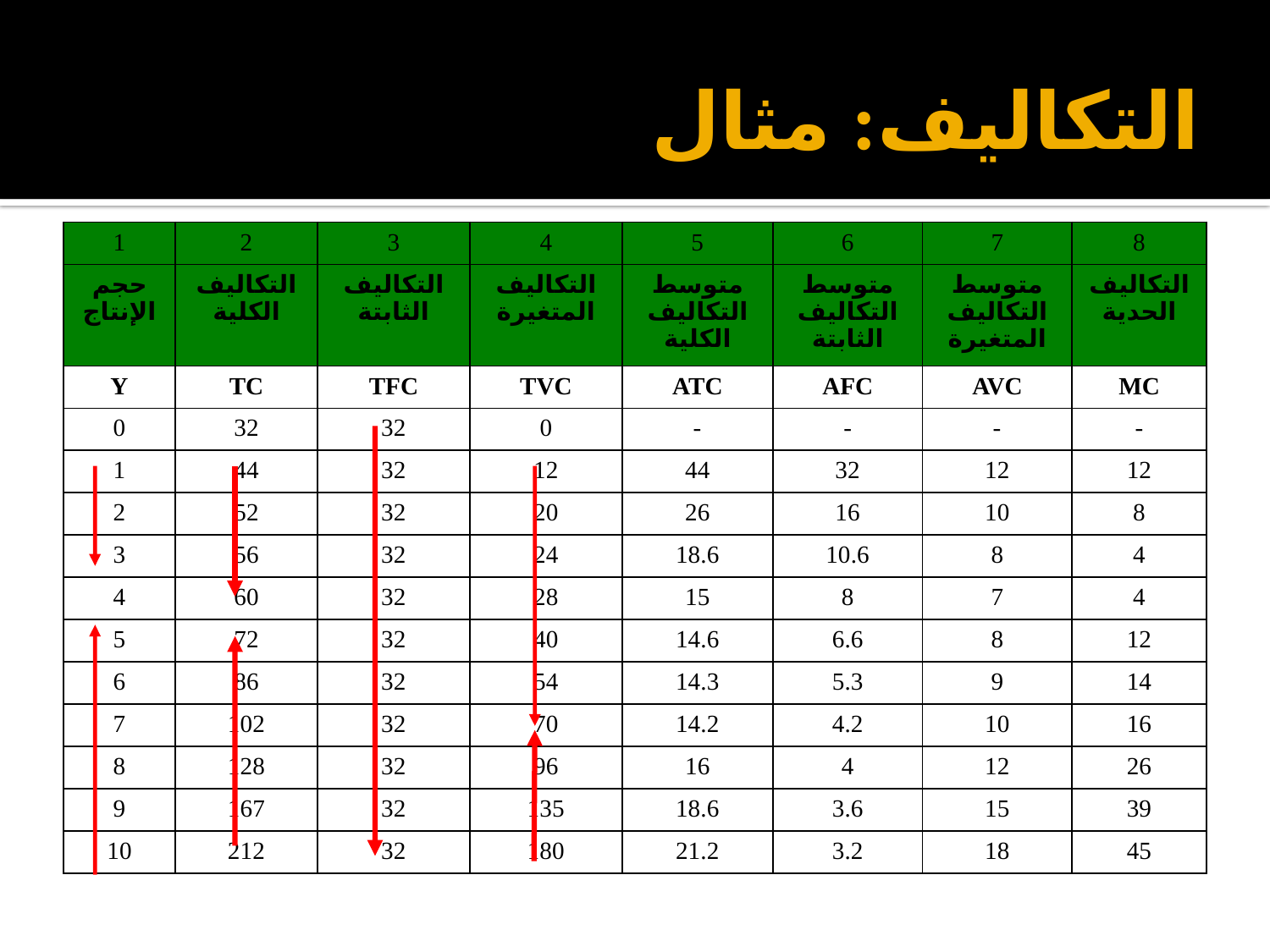

# التكاليف: مثال
| 1 | 2 | 3 | 4 | 5 | 6 | 7 | 8 |
| --- | --- | --- | --- | --- | --- | --- | --- |
| حجم الإنتاج | التكاليف الكلية | التكاليف الثابتة | التكاليف المتغيرة | متوسط التكاليف الكلية | متوسط التكاليف الثابتة | متوسط التكاليف المتغيرة | التكاليف الحدية |
| Y | TC | TFC | TVC | ATC | AFC | AVC | MC |
| 0 | 32 | 32 | 0 | - | - | - | - |
| 1 | 44 | 32 | 12 | 44 | 32 | 12 | 12 |
| 2 | 52 | 32 | 20 | 26 | 16 | 10 | 8 |
| 3 | 56 | 32 | 24 | 18.6 | 10.6 | 8 | 4 |
| 4 | 60 | 32 | 28 | 15 | 8 | 7 | 4 |
| 5 | 72 | 32 | 40 | 14.6 | 6.6 | 8 | 12 |
| 6 | 86 | 32 | 54 | 14.3 | 5.3 | 9 | 14 |
| 7 | 102 | 32 | 70 | 14.2 | 4.2 | 10 | 16 |
| 8 | 128 | 32 | 96 | 16 | 4 | 12 | 26 |
| 9 | 167 | 32 | 135 | 18.6 | 3.6 | 15 | 39 |
| 10 | 212 | 32 | 180 | 21.2 | 3.2 | 18 | 45 |